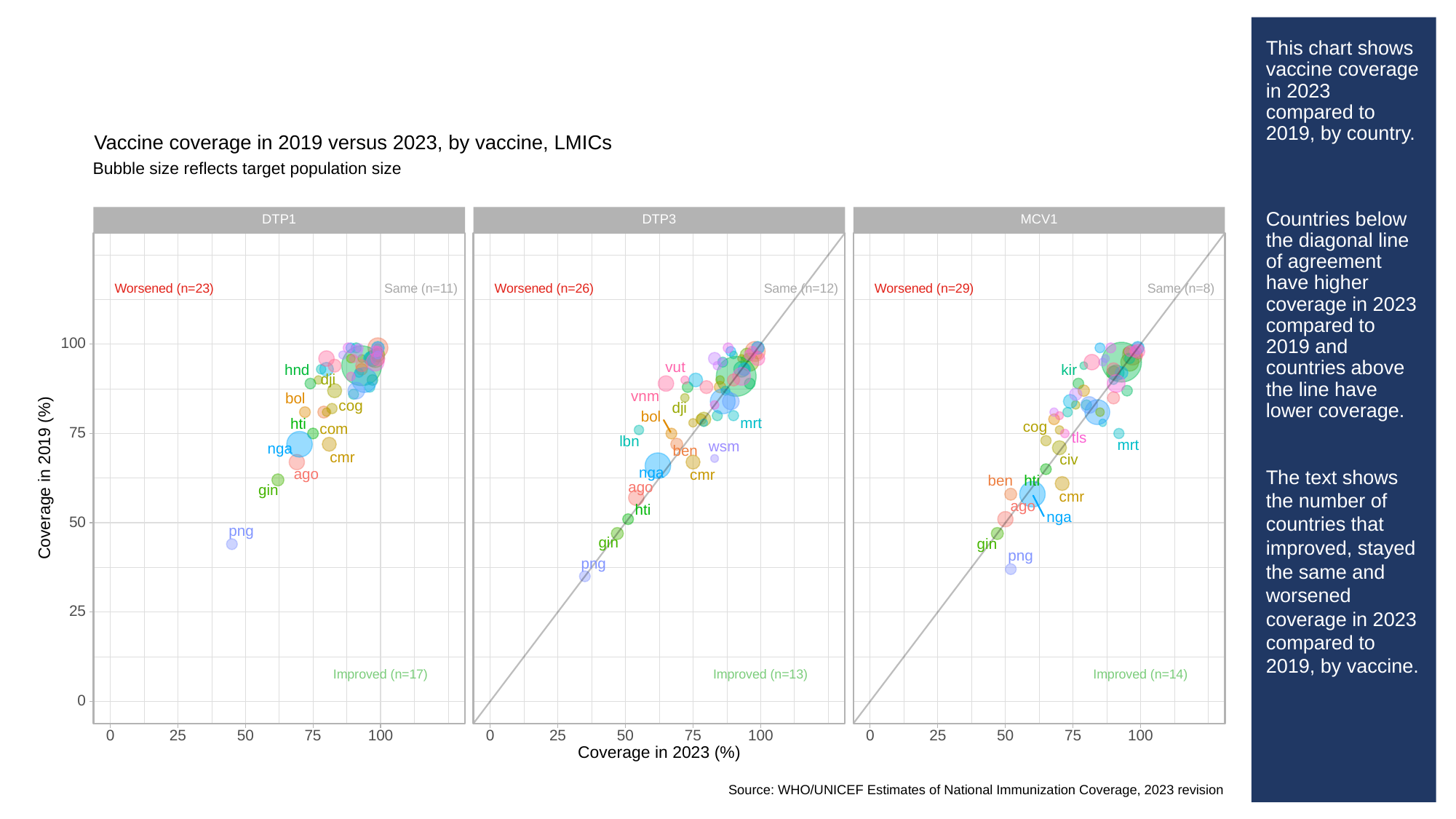

# This chart shows vaccine coverage in 2023 compared to 2019, by country.

Countries below the diagonal line of agreement have higher coverage in 2023 compared to 2019 and countries above the line have lower coverage.

The text shows the number of countries that improved, stayed the same and worsened coverage in 2023 compared to 2019, by vaccine.

Vaccine coverage in 2019 versus 2023, by vaccine, LMICs
Bubble size reflects target population size

MCV1
DTP3
DTP1

Worsened (n=23)
Same (n=11)
Worsened (n=26)
Same (n=12)
Worsened (n=29)
Same (n=8)

100

vut

hnd
kir

dji

vnm

bol

cog
dji

bol

mrt

hti

cog

com
75

tls

lbn

mrt
wsm
nga
ben

cmr

civ

nga
ago
Coverage in 2019 (%)
cmr

ben
hti

ago
gin

cmr

ago
hti

nga

50

png

gin
gin

png
png

25

Improved (n=17)
Improved (n=13)
Improved (n=14)
0

0
25
50
100
0
25
50
100
0
25
50
100
75
75
75
Coverage in 2023 (%)

Source: WHO/UNICEF Estimates of National Immunization Coverage, 2023 revision